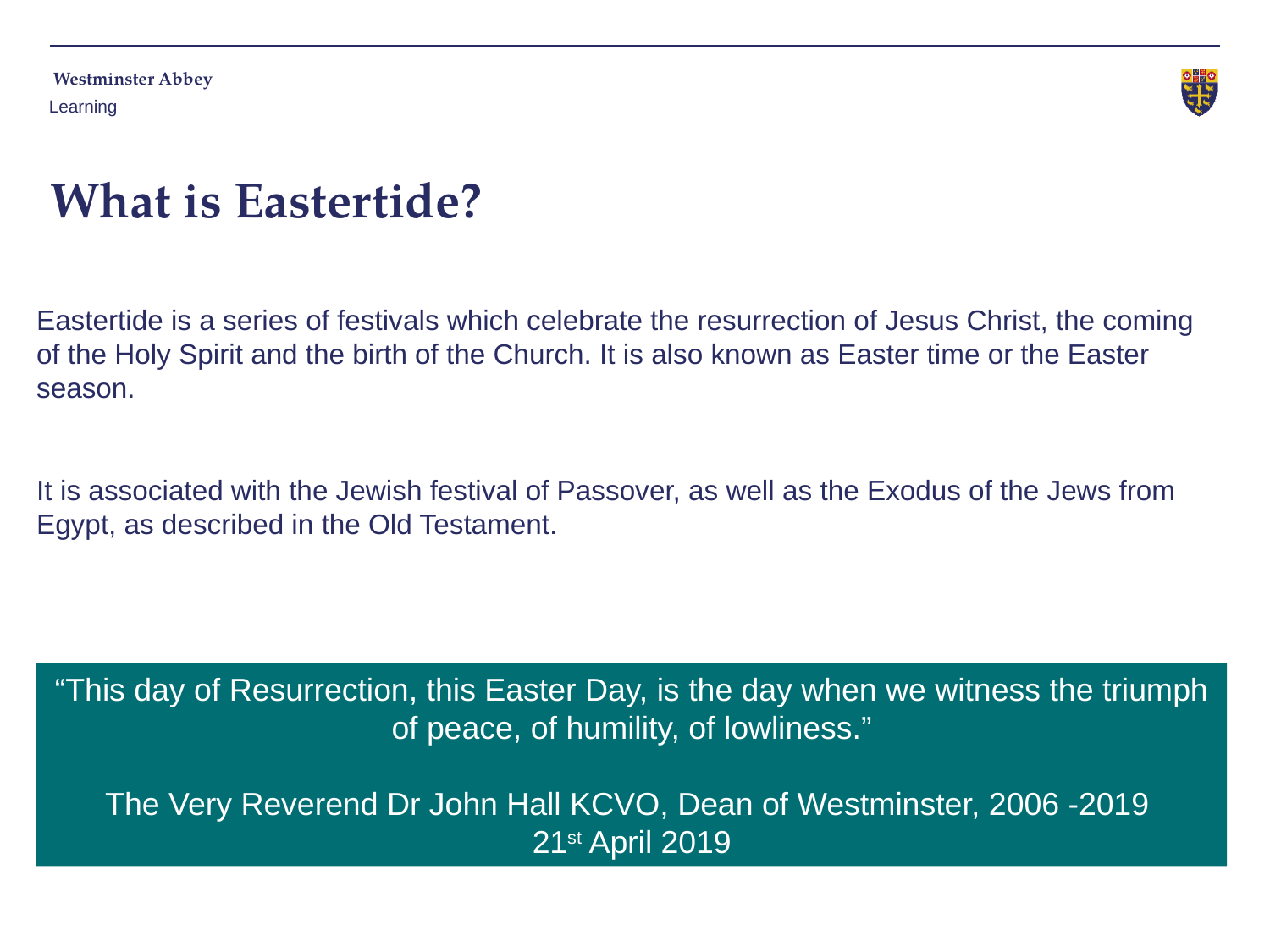

Learning
# What is Eastertide?
Eastertide is a series of festivals which celebrate the resurrection of Jesus Christ, the coming of the Holy Spirit and the birth of the Church. It is also known as Easter time or the Easter season.

It is associated with the Jewish festival of Passover, as well as the Exodus of the Jews from Egypt, as described in the Old Testament.

“This day of Resurrection, this Easter Day, is the day when we witness the triumph of peace, of humility, of lowliness.”

The Very Reverend Dr John Hall KCVO, Dean of Westminster, 2006 -2019
21st April 2019